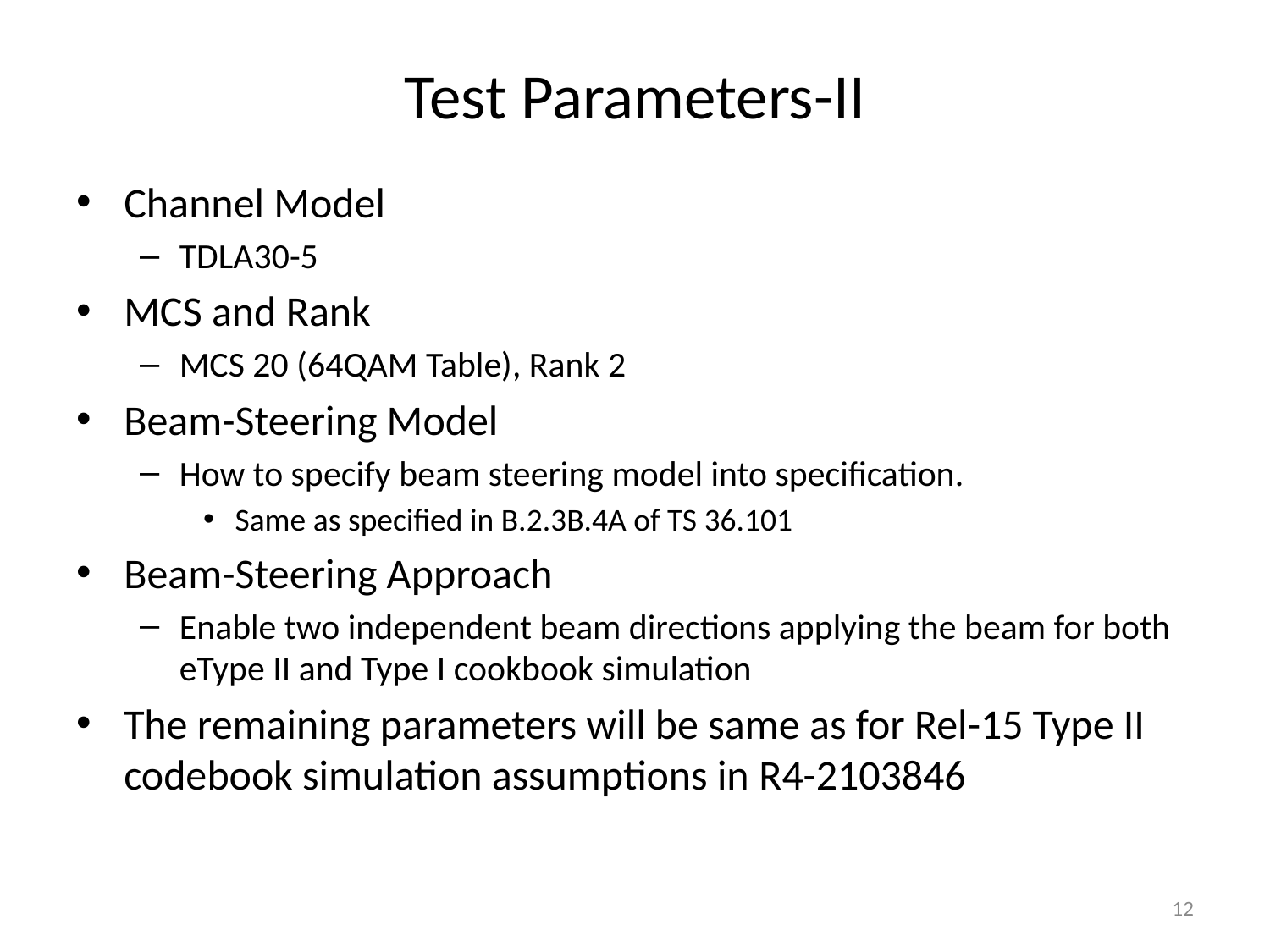

# Test Parameters-II
Channel Model
TDLA30-5
MCS and Rank
MCS 20 (64QAM Table), Rank 2
Beam-Steering Model
How to specify beam steering model into specification.
Same as specified in B.2.3B.4A of TS 36.101
Beam-Steering Approach
Enable two independent beam directions applying the beam for both eType II and Type I cookbook simulation
The remaining parameters will be same as for Rel-15 Type II codebook simulation assumptions in R4-2103846

12